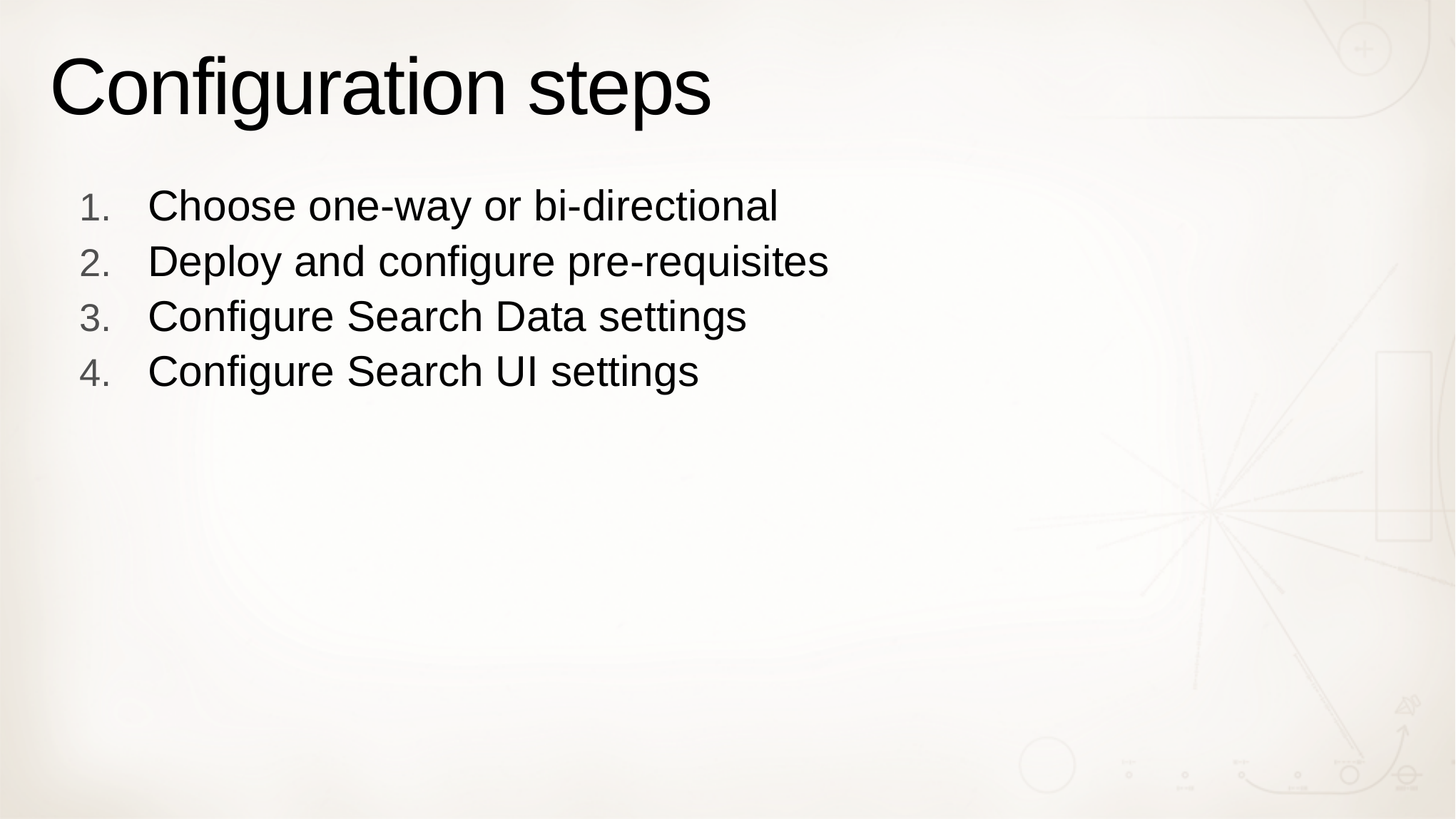

# Configuration steps
Choose one-way or bi-directional
Deploy and configure pre-requisites
Configure Search Data settings
Configure Search UI settings